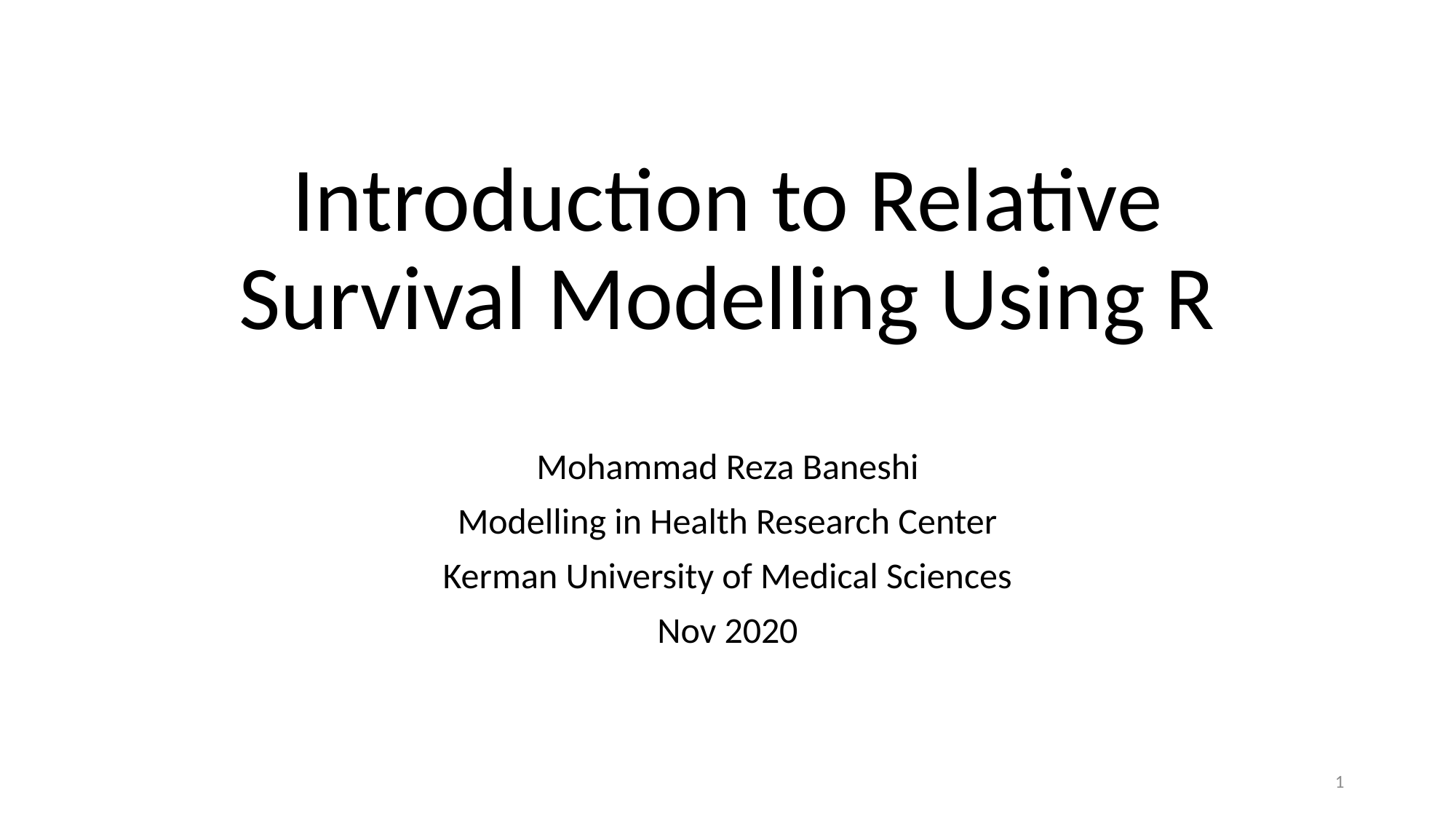

# Introduction to Relative Survival Modelling Using R
Mohammad Reza Baneshi
Modelling in Health Research Center
Kerman University of Medical Sciences
Nov 2020

1